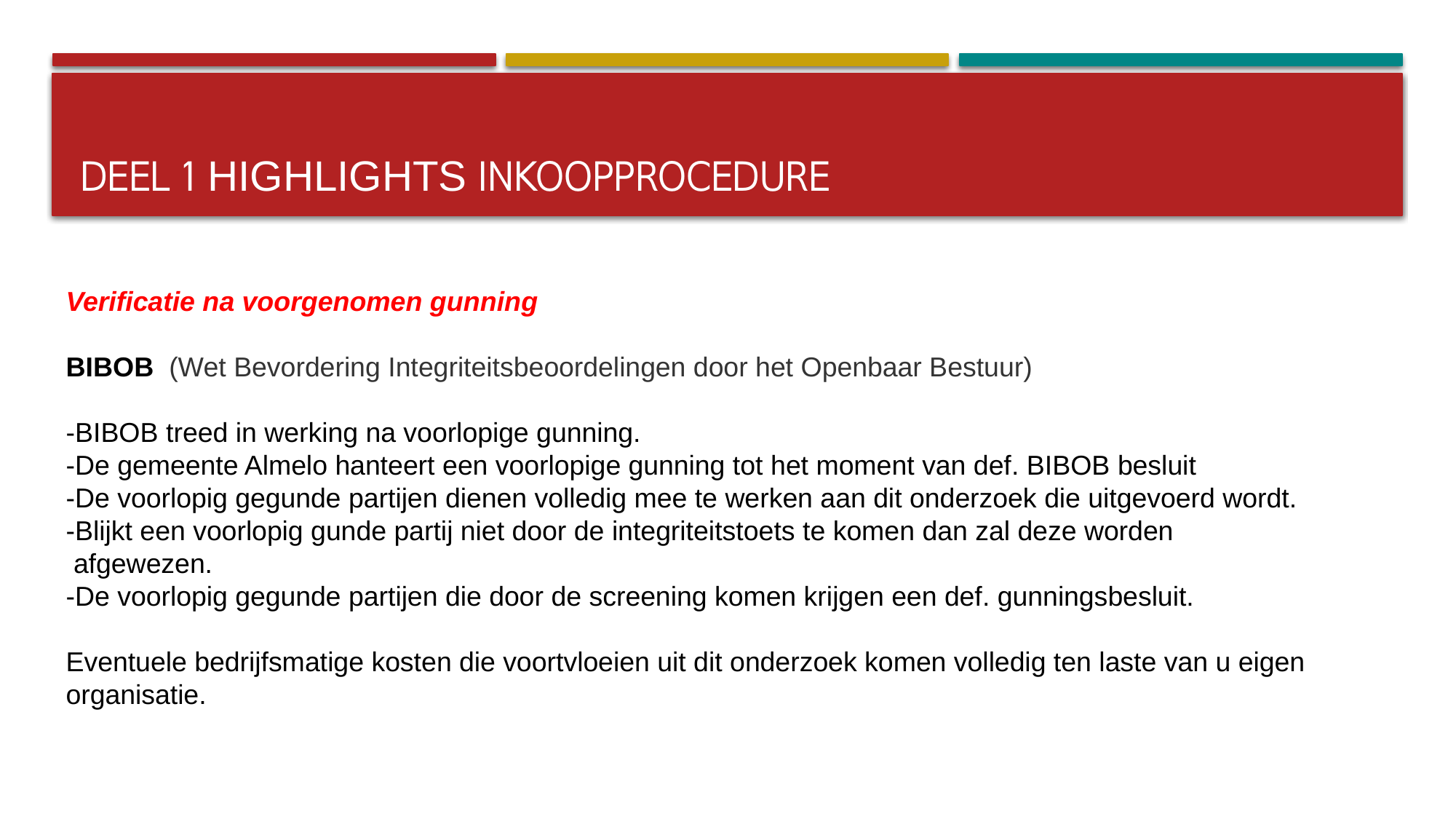

# Deel 1 Highlights Inkoopprocedure

Verificatie na voorgenomen gunning

BIBOB  (Wet Bevordering Integriteitsbeoordelingen door het Openbaar Bestuur)

-BIBOB treed in werking na voorlopige gunning.
-De gemeente Almelo hanteert een voorlopige gunning tot het moment van def. BIBOB besluit
-De voorlopig gegunde partijen dienen volledig mee te werken aan dit onderzoek die uitgevoerd wordt.
-Blijkt een voorlopig gunde partij niet door de integriteitstoets te komen dan zal deze worden
 afgewezen.
-De voorlopig gegunde partijen die door de screening komen krijgen een def. gunningsbesluit.

Eventuele bedrijfsmatige kosten die voortvloeien uit dit onderzoek komen volledig ten laste van u eigen organisatie.